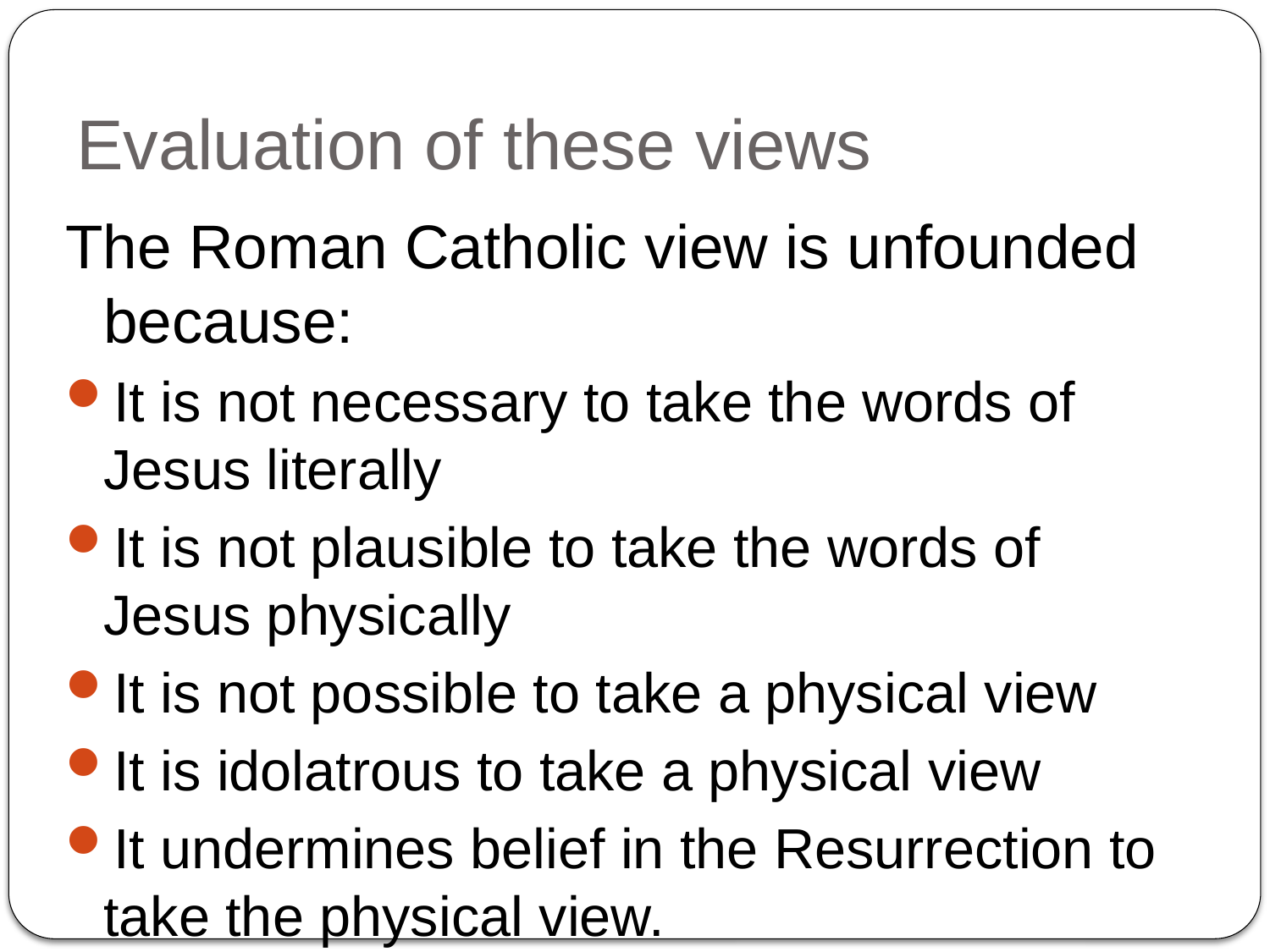

# Evaluation of these views
The Roman Catholic view is unfounded because:
It is not necessary to take the words of Jesus literally
It is not plausible to take the words of Jesus physically
It is not possible to take a physical view
It is idolatrous to take a physical view
It undermines belief in the Resurrection to take the physical view.